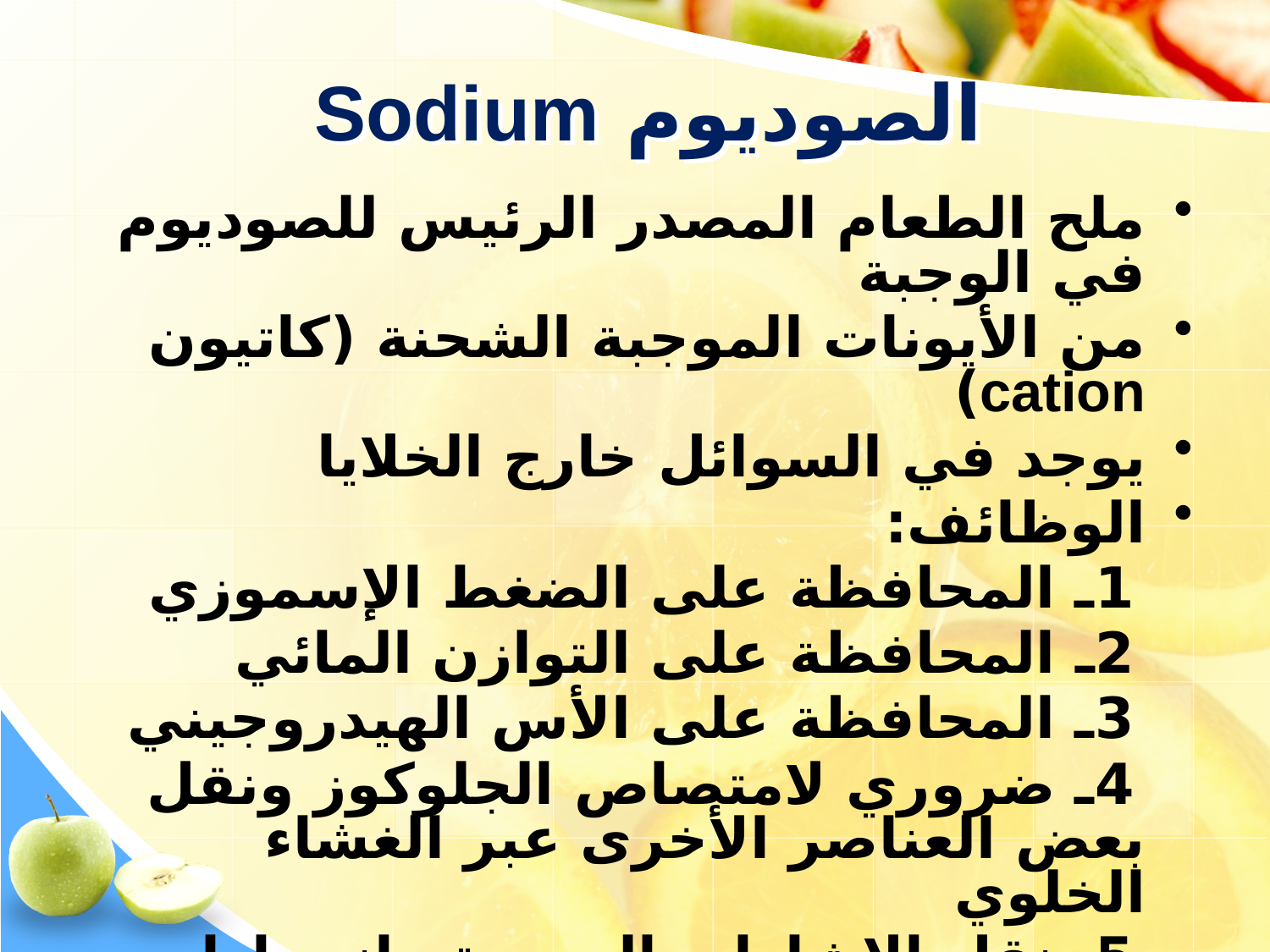

# الصوديوم Sodium
ملح الطعام المصدر الرئيس للصوديوم في الوجبة
من الأيونات الموجبة الشحنة (كاتيون cation)
يوجد في السوائل خارج الخلايا
الوظائف:
   1ـ المحافظة على الضغط الإسموزي
   2ـ المحافظة على التوازن المائي
   3ـ المحافظة على الأس الهيدروجيني
   4ـ ضروري لامتصاص الجلوكوز ونقل بعض العناصر الأخرى عبر الغشاء الخلوي
   5ـ نقل الإشارات العصبية وانبساط العضلات